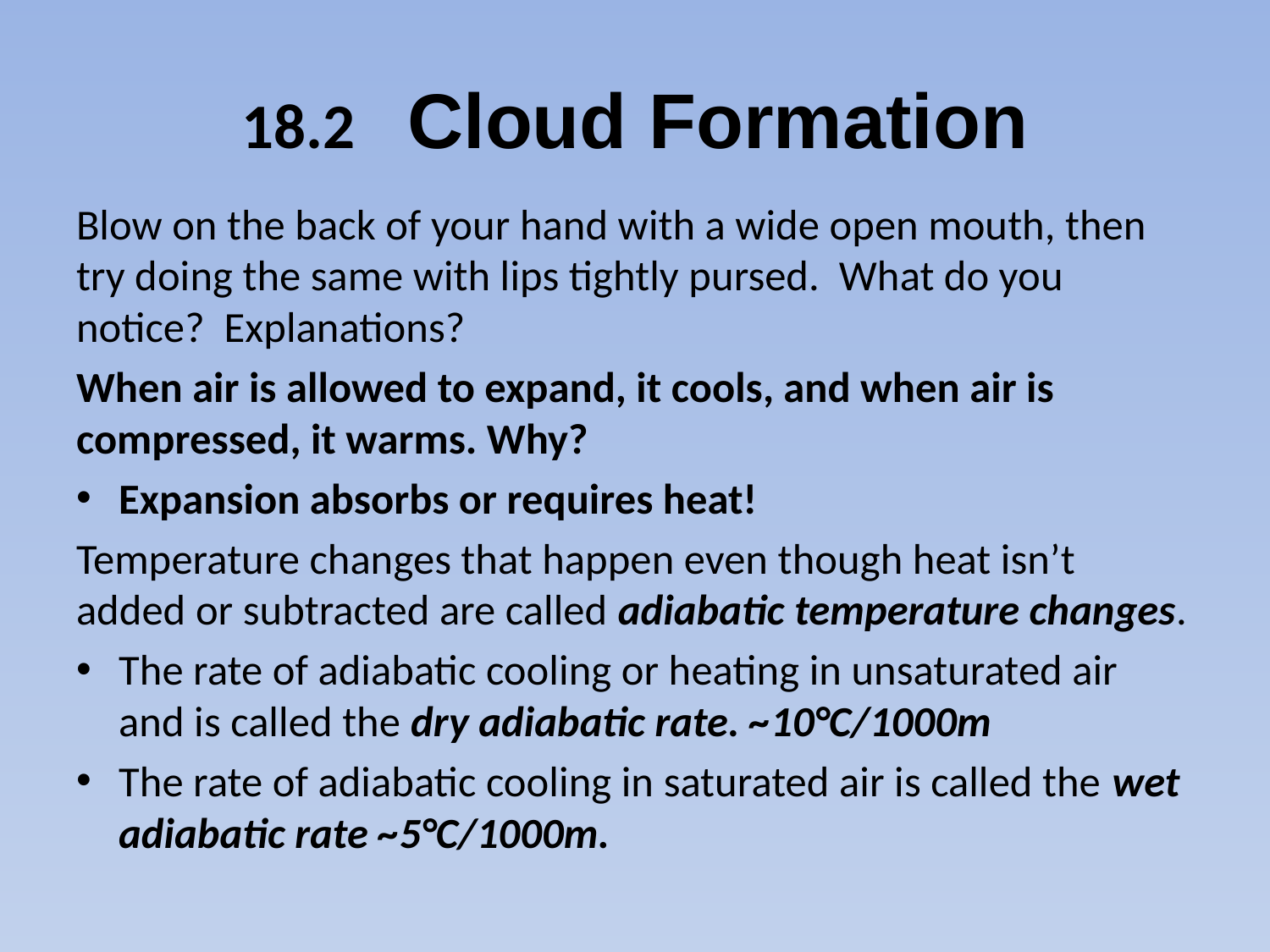

# 18.2   Cloud Formation
Blow on the back of your hand with a wide open mouth, then try doing the same with lips tightly pursed.  What do you notice?  Explanations?
When air is allowed to expand, it cools, and when air is compressed, it warms. Why?
Expansion absorbs or requires heat!
Temperature changes that happen even though heat isn’t added or subtracted are called adiabatic temperature changes.
The rate of adiabatic cooling or heating in unsaturated air and is called the dry adiabatic rate. ~10°C/1000m
The rate of adiabatic cooling in saturated air is called the wet adiabatic rate ~5°C/1000m.